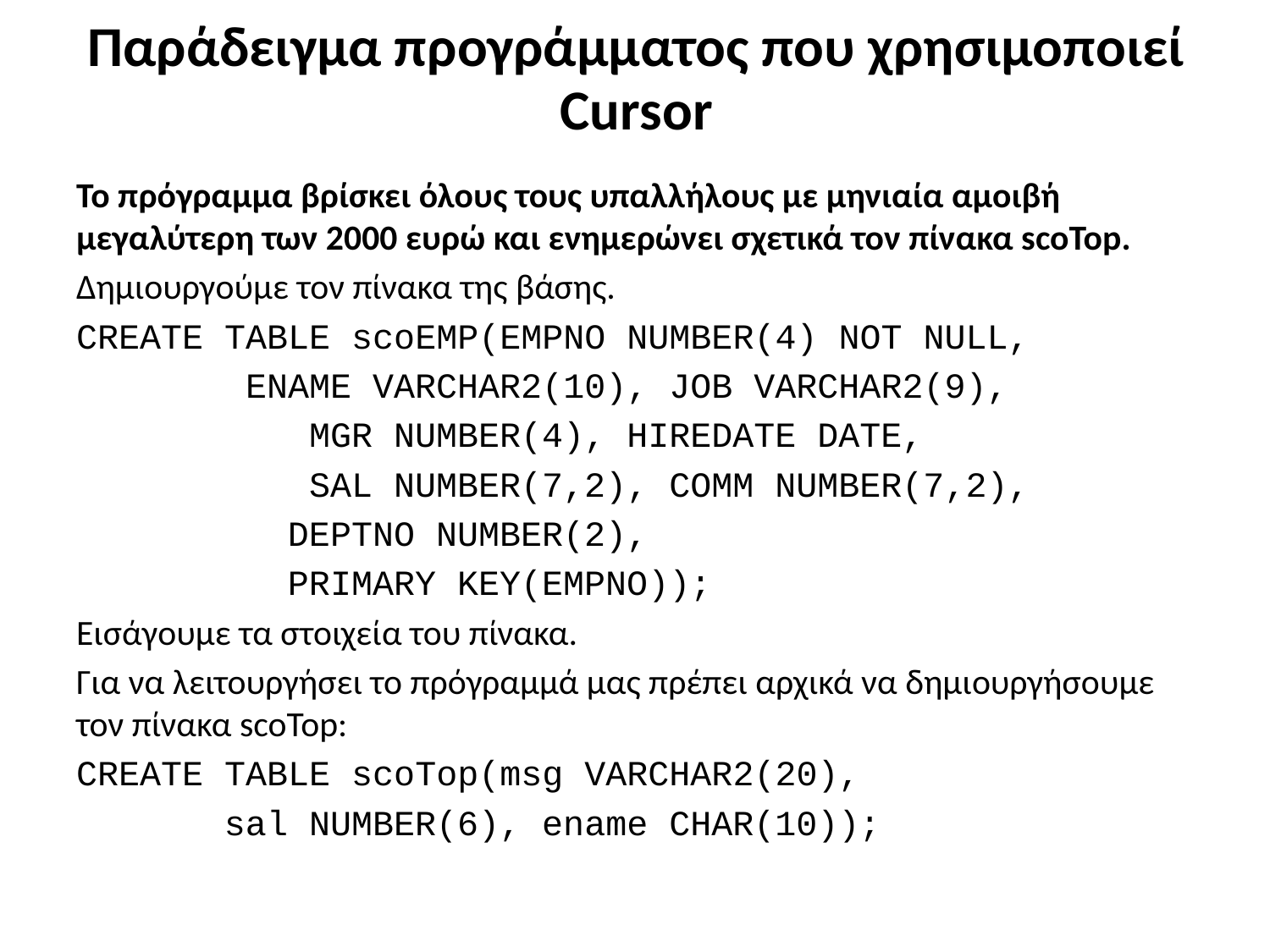

# Παράδειγμα προγράμματος που χρησιμοποιεί Cursor
Το πρόγραμμα βρίσκει όλους τους υπαλλήλους με μηνιαία αμοιβή μεγαλύτερη των 2000 ευρώ και ενημερώνει σχετικά τον πίνακα scoTop.
Δημιουργούμε τον πίνακα της βάσης.
CREATE TABLE scoEMP(EMPNO NUMBER(4) NOT NULL,
        ENAME VARCHAR2(10), JOB VARCHAR2(9),
           MGR NUMBER(4), HIREDATE DATE,
           SAL NUMBER(7,2), COMM NUMBER(7,2),
          DEPTNO NUMBER(2),
          PRIMARY KEY(EMPNO));
Εισάγουμε τα στοιχεία του πίνακα.
Για να λειτουργήσει το πρόγραμμά μας πρέπει αρχικά να δημιουργήσουμε τον πίνακα scoTop:
CREATE TABLE scoTop(msg VARCHAR2(20),
       sal NUMBER(6), ename CHAR(10));